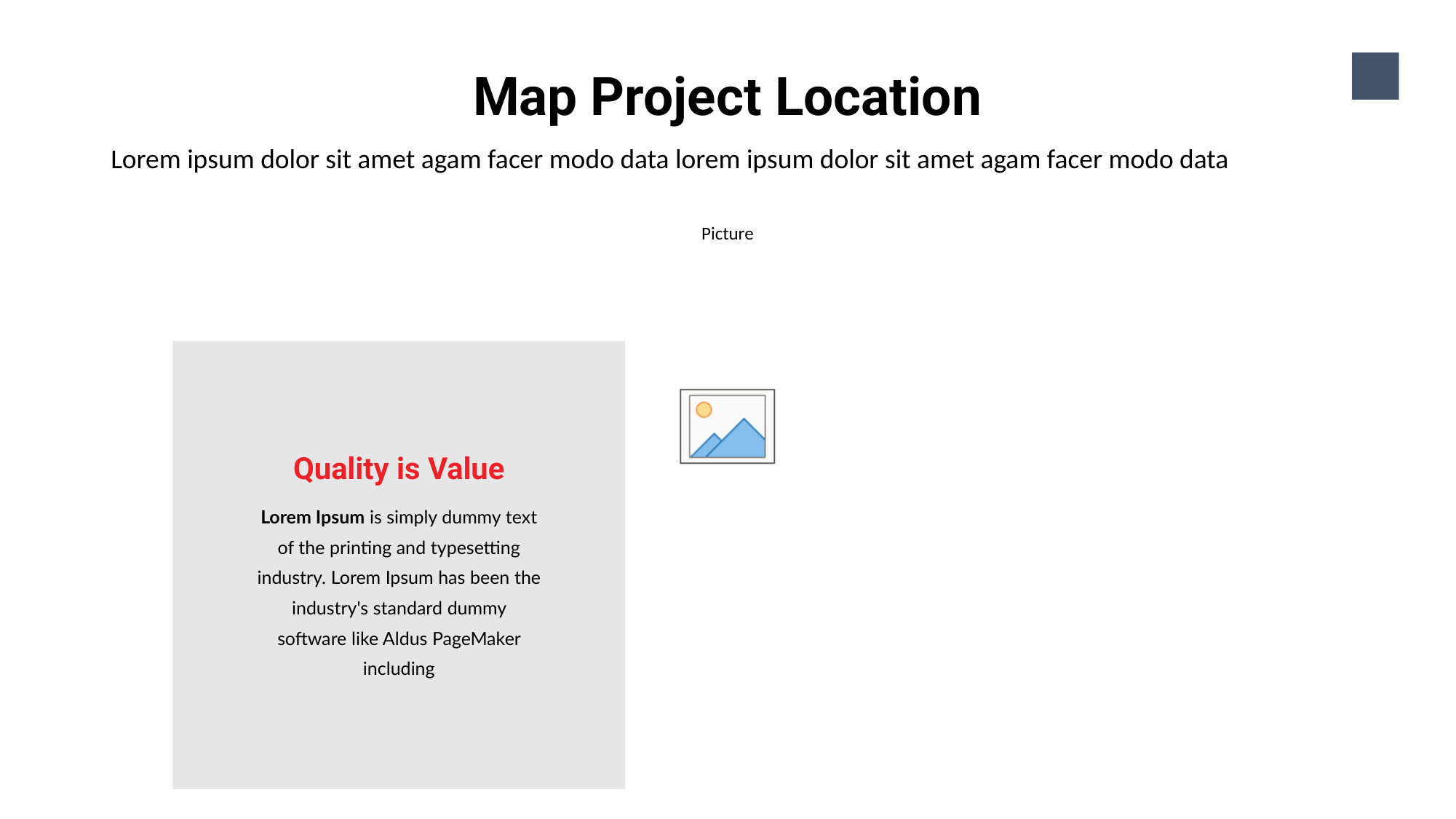

Map Project Location
9
Lorem ipsum dolor sit amet agam facer modo data lorem ipsum dolor sit amet agam facer modo data

Quality is Value
Lorem Ipsum is simply dummy text of the printing and typesetting industry. Lorem Ipsum has been the industry's standard dummy software like Aldus PageMaker including